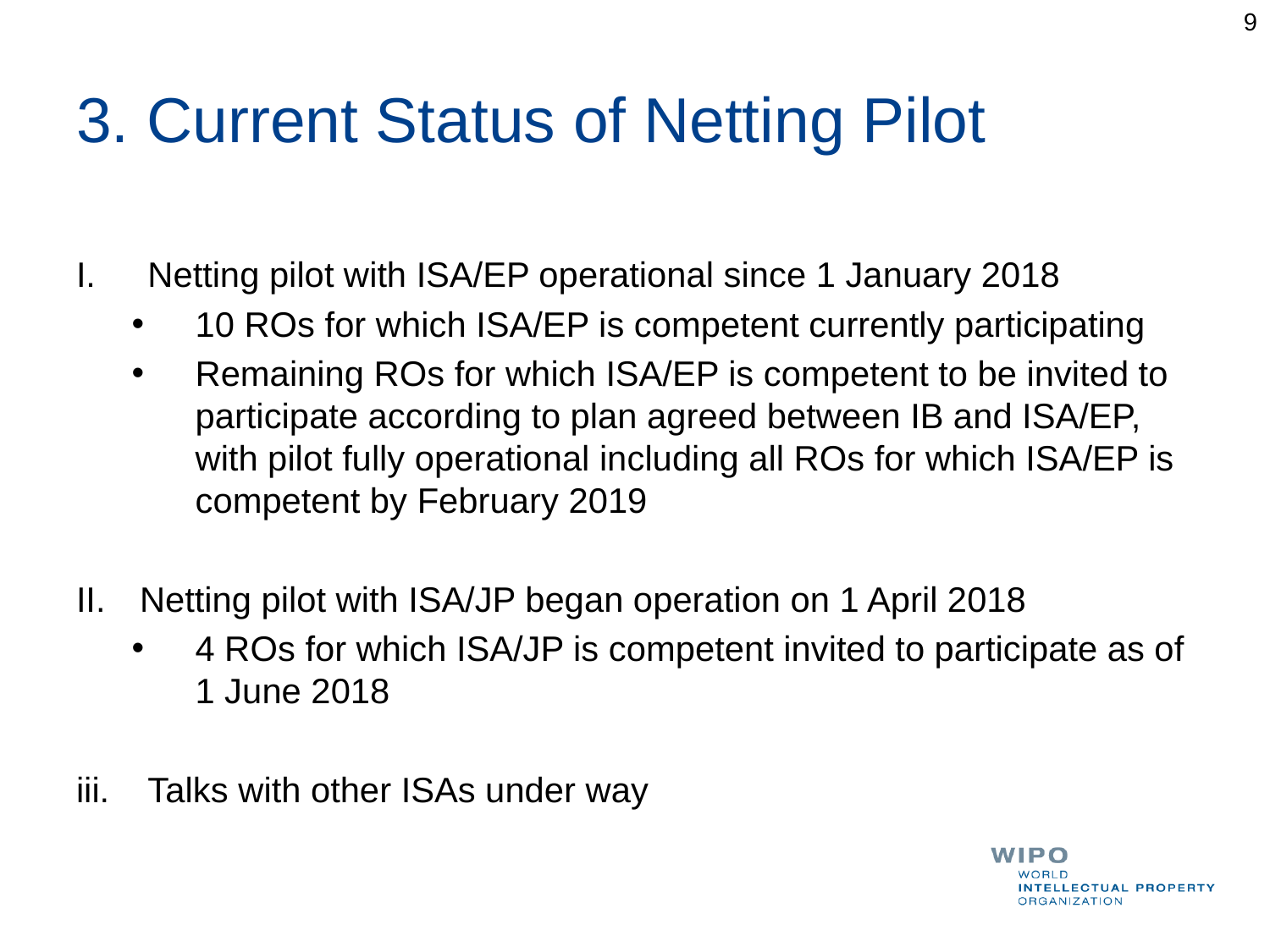

9
# 3. Current Status of Netting Pilot
Netting pilot with ISA/EP operational since 1 January 2018
10 ROs for which ISA/EP is competent currently participating
Remaining ROs for which ISA/EP is competent to be invited to participate according to plan agreed between IB and ISA/EP, with pilot fully operational including all ROs for which ISA/EP is competent by February 2019

Netting pilot with ISA/JP began operation on 1 April 2018
4 ROs for which ISA/JP is competent invited to participate as of 1 June 2018

Talks with other ISAs under way